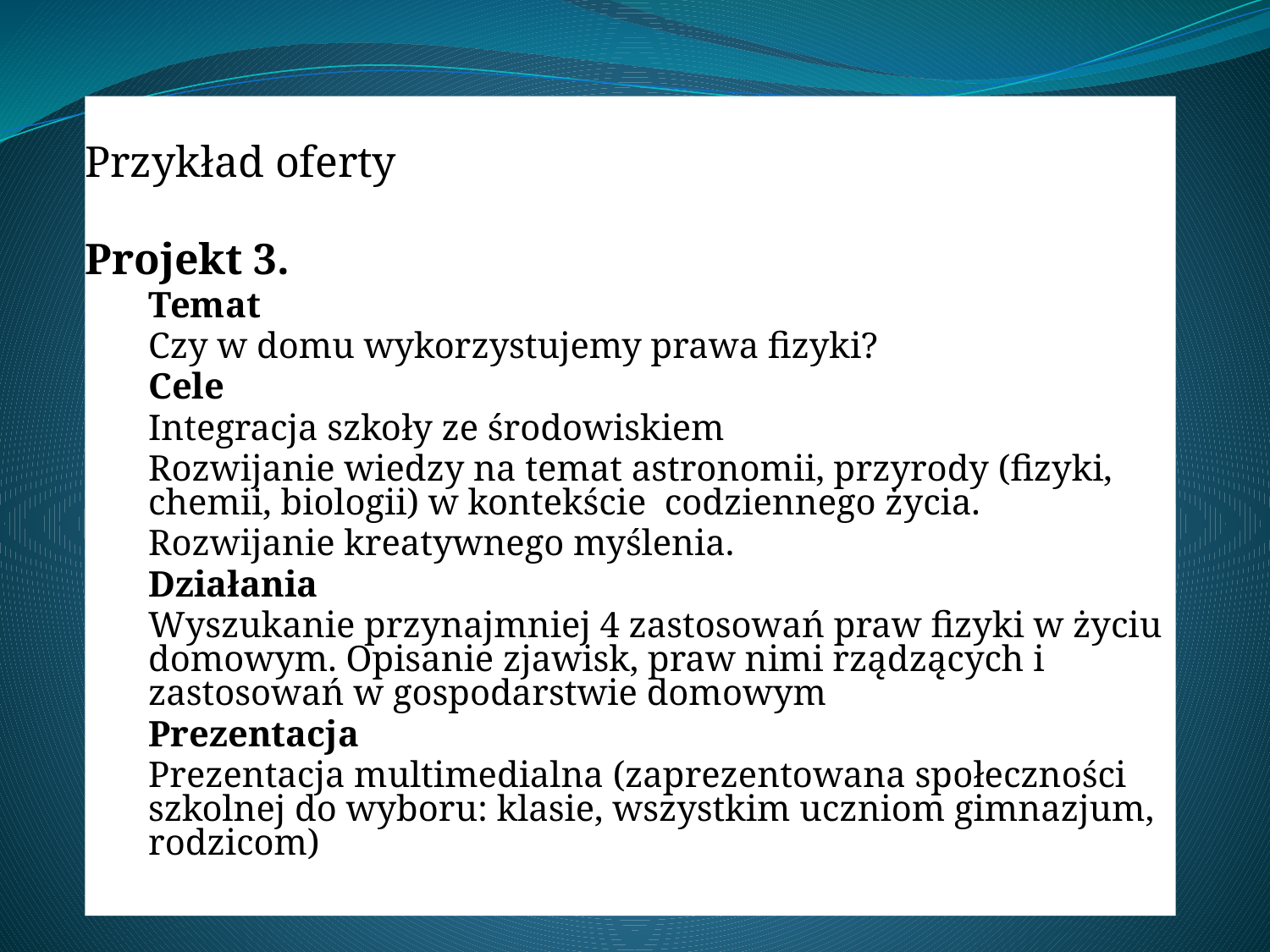

Przykład oferty

Projekt 3.
Temat
Czy w domu wykorzystujemy prawa fizyki?
Cele
Integracja szkoły ze środowiskiem
Rozwijanie wiedzy na temat astronomii, przyrody (fizyki, chemii, biologii) w kontekście  codziennego życia.
Rozwijanie kreatywnego myślenia.
Działania
Wyszukanie przynajmniej 4 zastosowań praw fizyki w życiu domowym. Opisanie zjawisk, praw nimi rządzących i zastosowań w gospodarstwie domowym
Prezentacja
Prezentacja multimedialna (zaprezentowana społeczności szkolnej do wyboru: klasie, wszystkim uczniom gimnazjum, rodzicom)